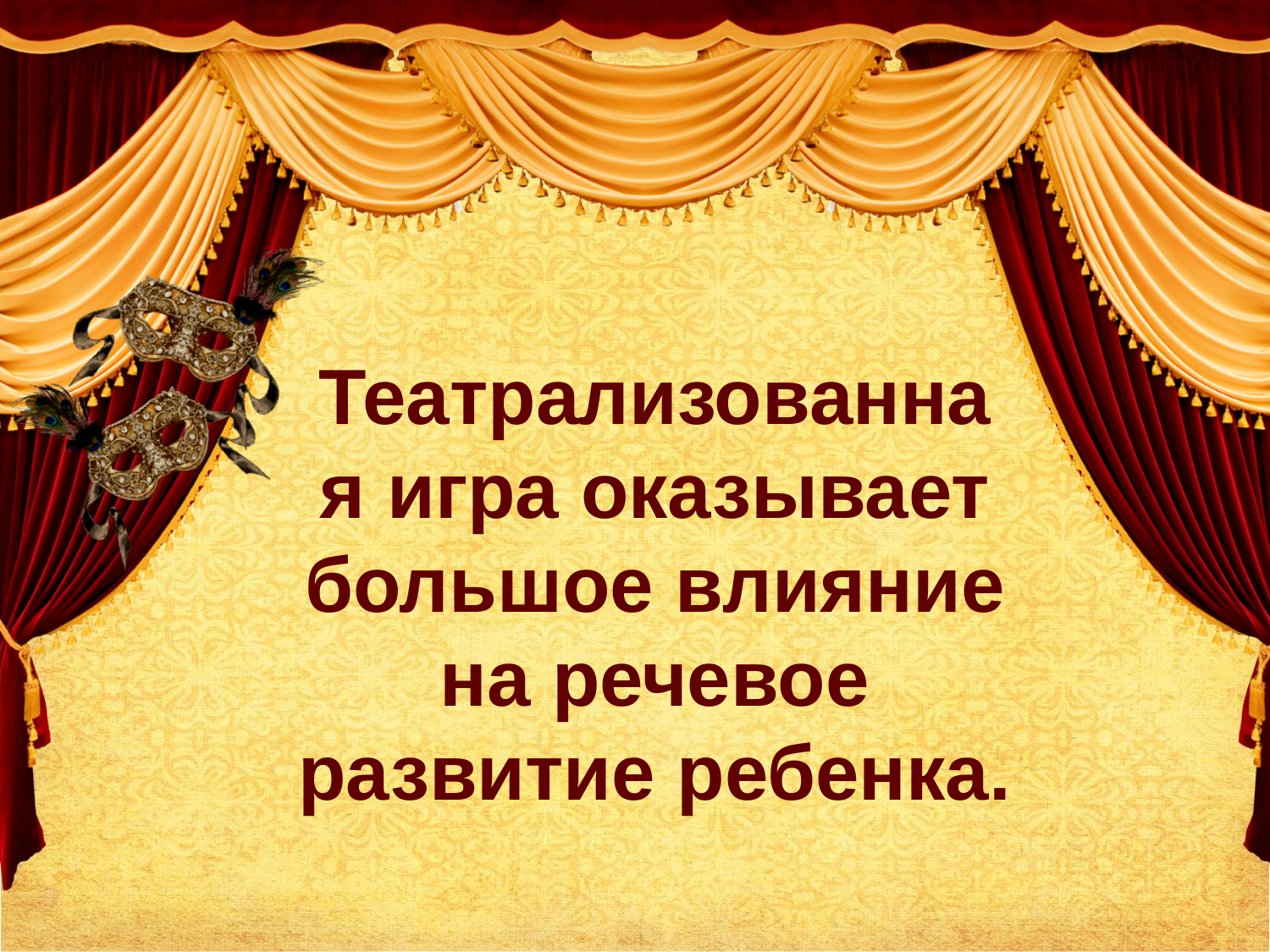

# Театрализованная игра оказывает большое влияние на речевое развитие ребенка.